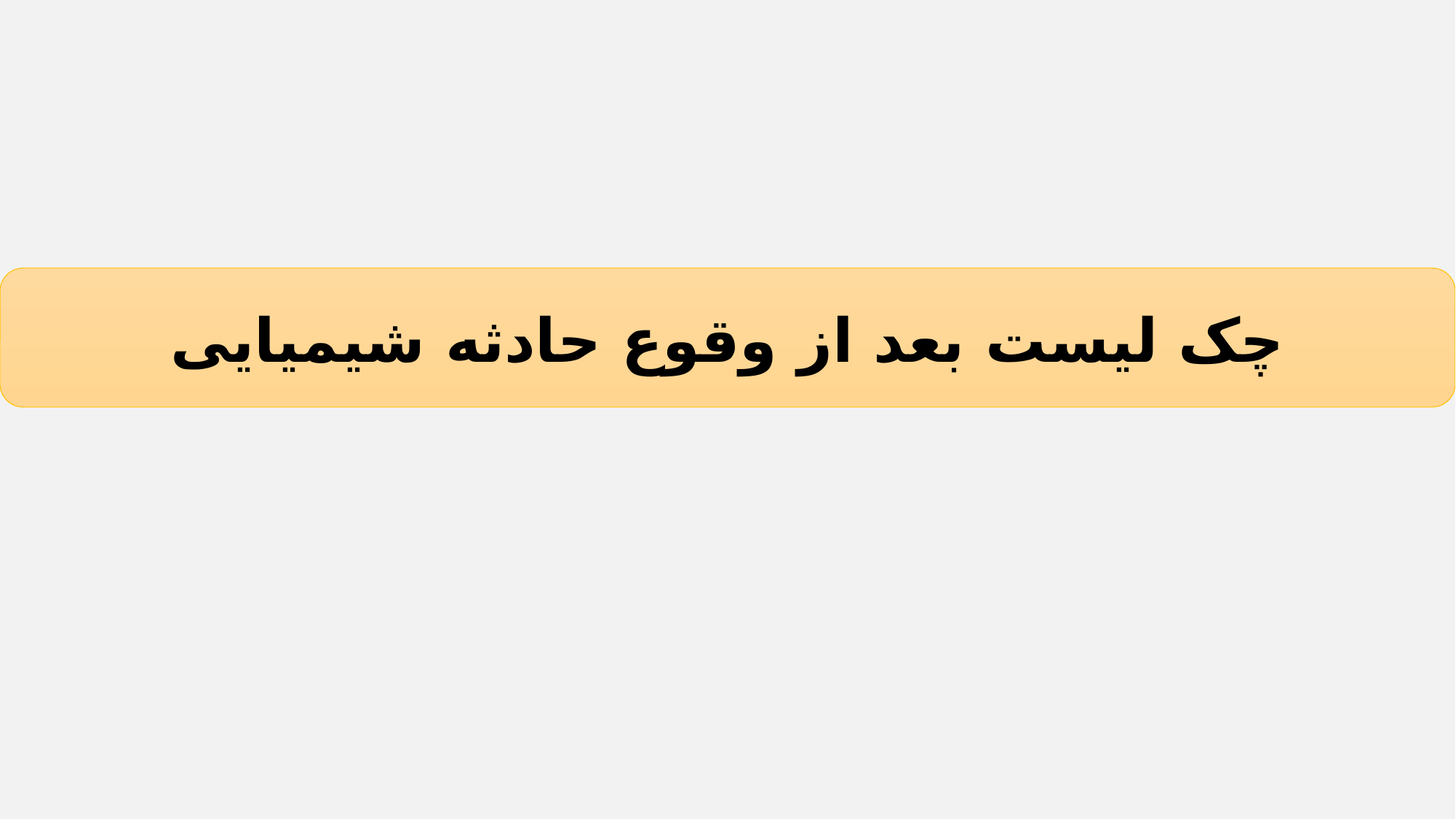

چک لیست بعد از وقوع حادثه شیمیایی